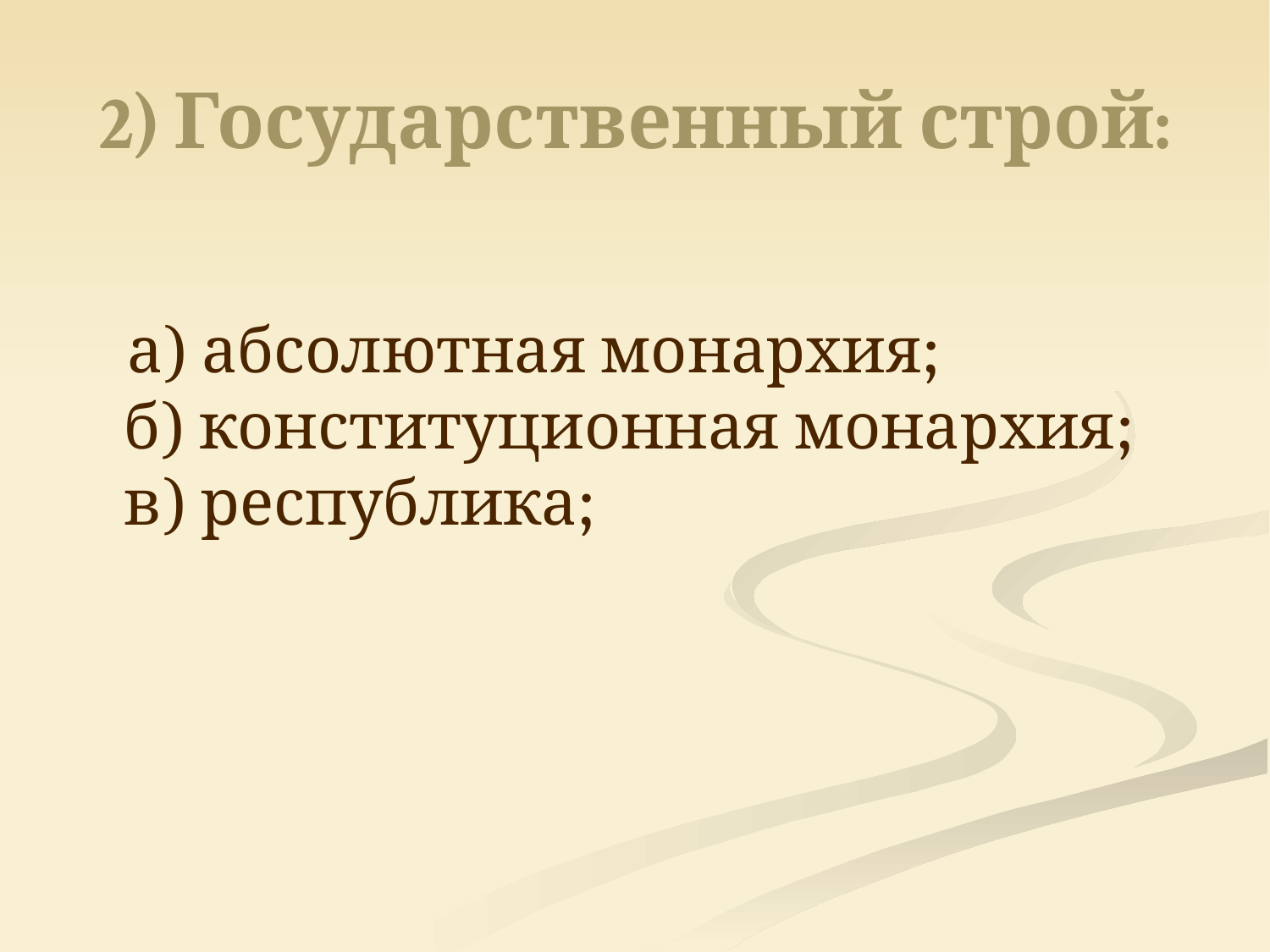

# 2) Государственный строй:

    а) абсолютная монархия;
б) конституционная монархия;
в) республика;